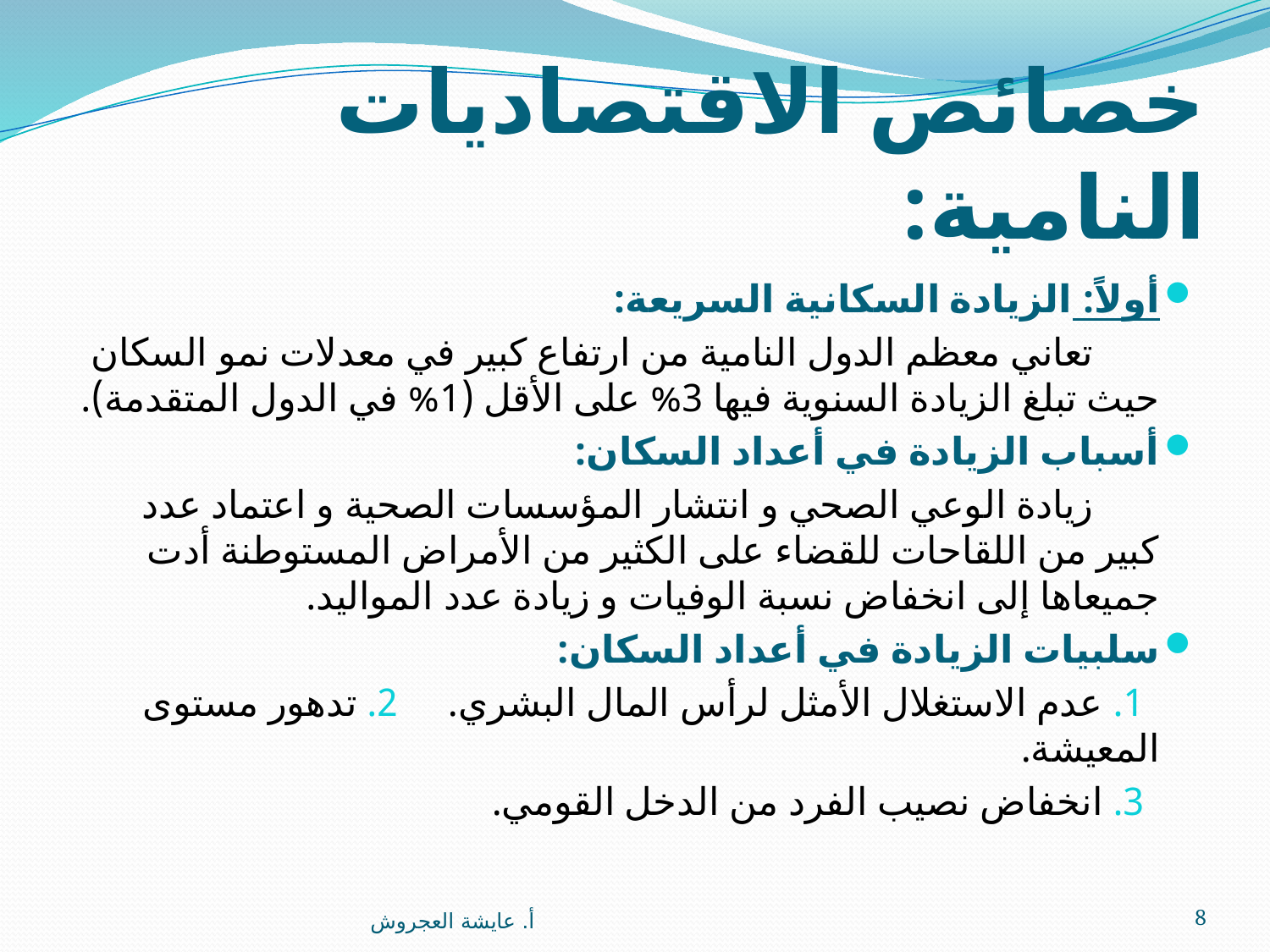

# خصائص الاقتصاديات النامية:
أولاً: الزيادة السكانية السريعة:
          تعاني معظم الدول النامية من ارتفاع كبير في معدلات نمو السكان حيث تبلغ الزيادة السنوية فيها 3% على الأقل (1% في الدول المتقدمة).
أسباب الزيادة في أعداد السكان:
          زيادة الوعي الصحي و انتشار المؤسسات الصحية و اعتماد عدد كبير من اللقاحات للقضاء على الكثير من الأمراض المستوطنة أدت جميعاها إلى انخفاض نسبة الوفيات و زيادة عدد المواليد.
سلبيات الزيادة في أعداد السكان:
     1. عدم الاستغلال الأمثل لرأس المال البشري.     2. تدهور مستوى المعيشة.
     3. انخفاض نصيب الفرد من الدخل القومي.
أ. عايشة العجروش
8